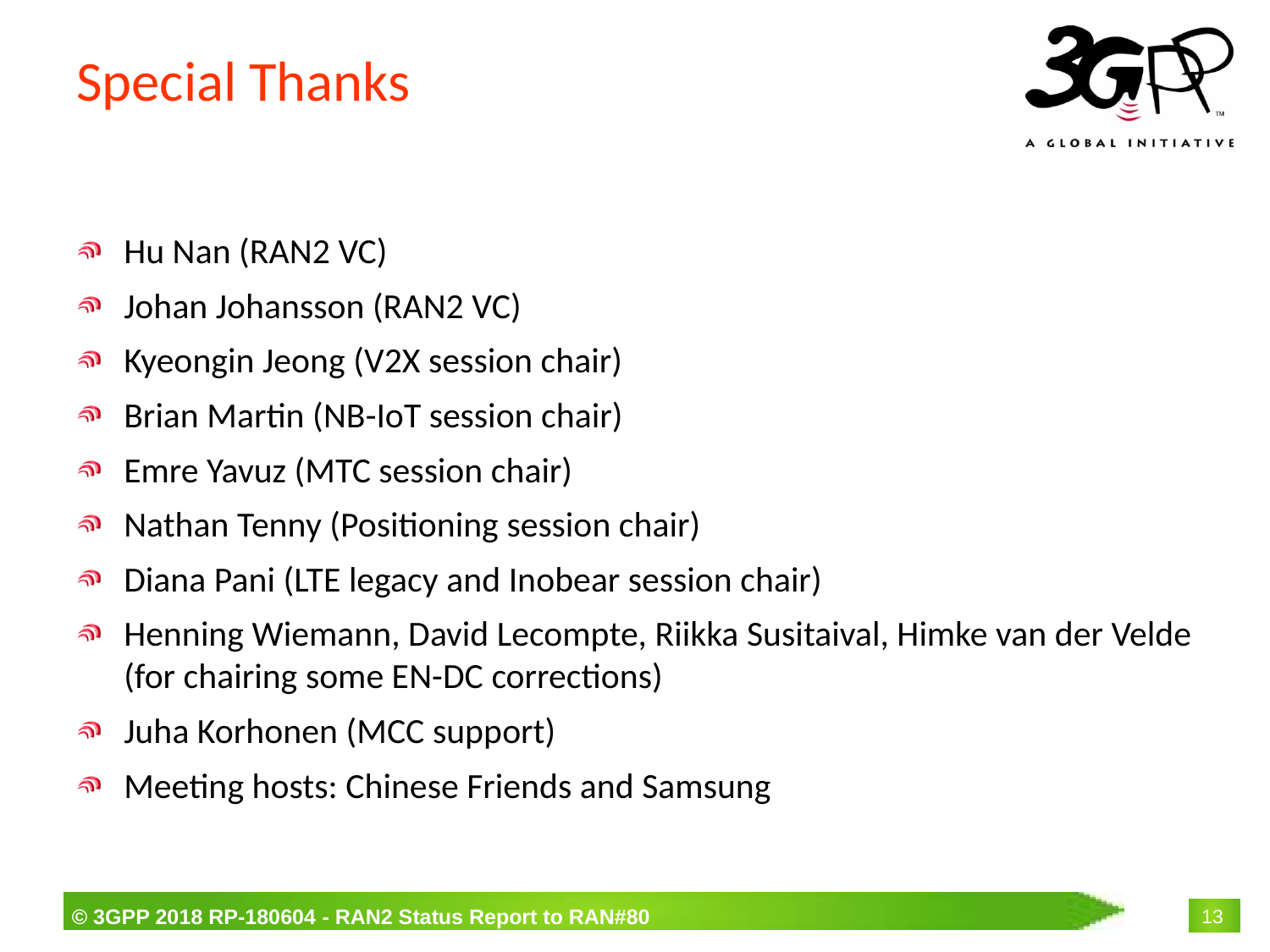

# Special Thanks
Hu Nan (RAN2 VC)
Johan Johansson (RAN2 VC)
Kyeongin Jeong (V2X session chair)
Brian Martin (NB-IoT session chair)
Emre Yavuz (MTC session chair)
Nathan Tenny (Positioning session chair)
Diana Pani (LTE legacy and Inobear session chair)
Henning Wiemann, David Lecompte, Riikka Susitaival, Himke van der Velde (for chairing some EN-DC corrections)
Juha Korhonen (MCC support)
Meeting hosts: Chinese Friends and Samsung